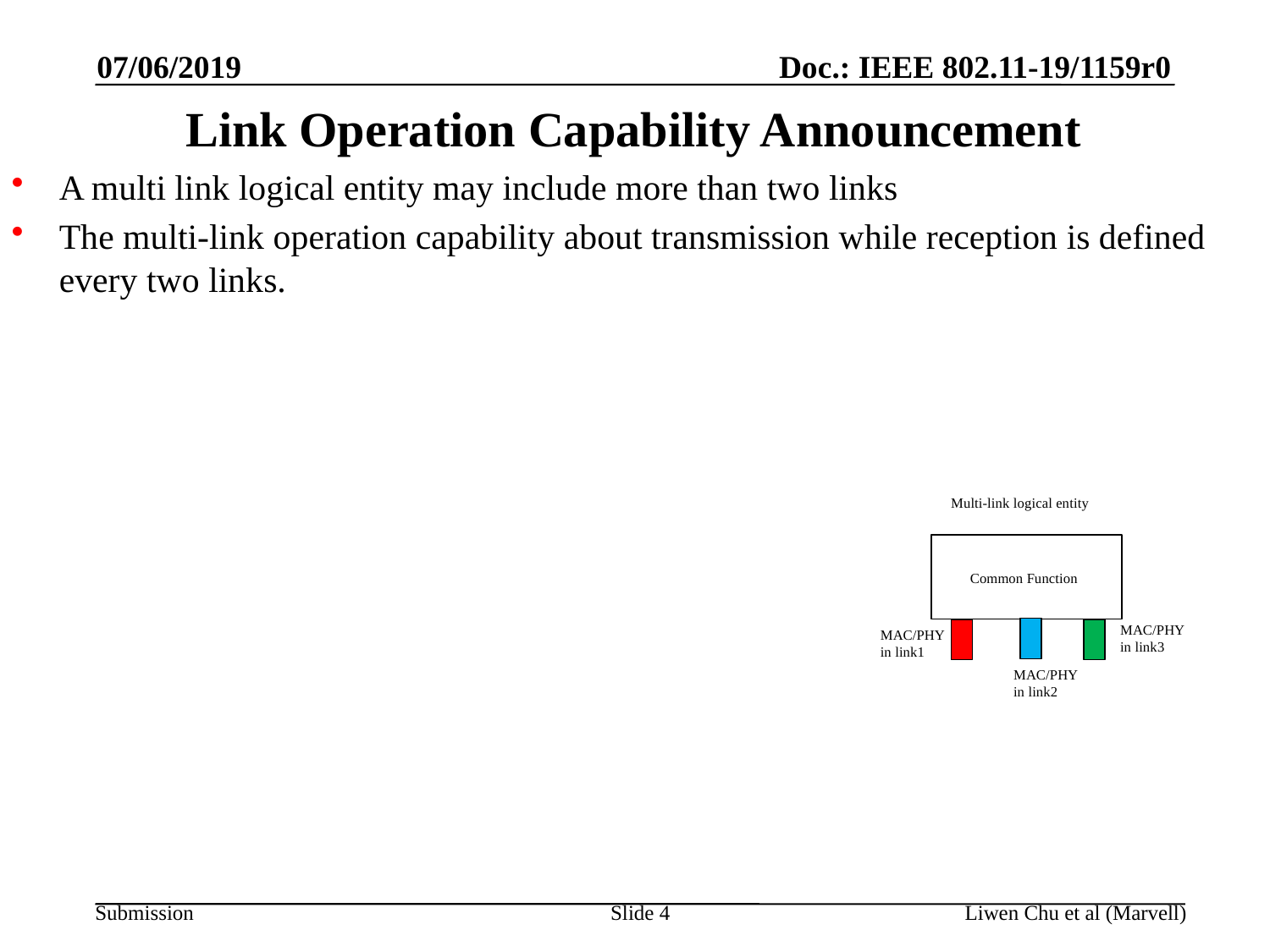

07/06/2019
# Link Operation Capability Announcement
A multi link logical entity may include more than two links
The multi-link operation capability about transmission while reception is defined every two links.
Multi-link logical entity

Common Function
MAC/PHY in link3
MAC/PHY in link1

MAC/PHY in link2
Slide 4
Liwen Chu et al (Marvell)